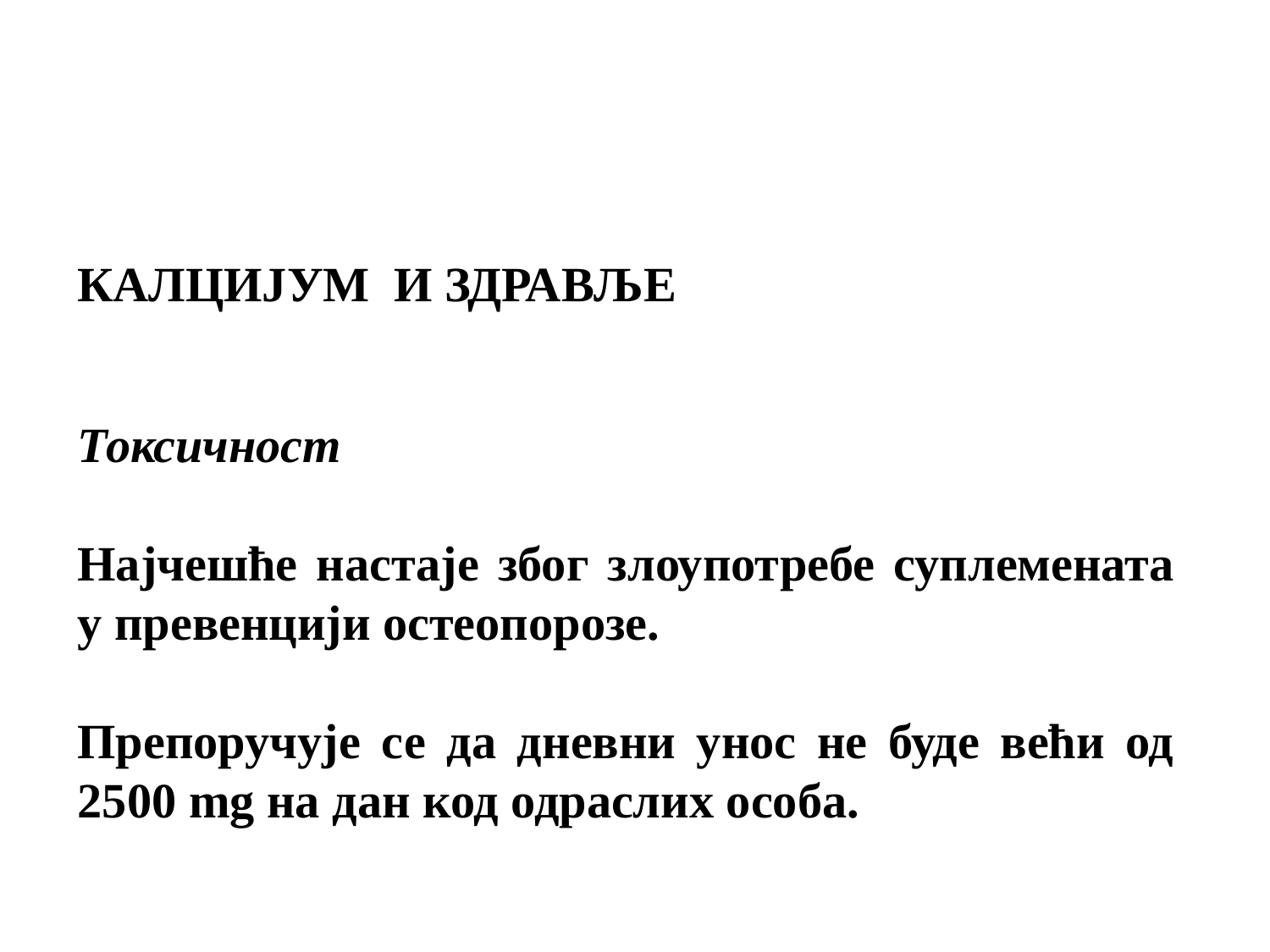

КАЛЦИЈУМ  И ЗДРАВЉЕ

Токсичност

Најчешће настаје због злоупотребе суплемената у превенцији остеопорозе.

Препоручује се да дневни унос не буде већи од 2500 mg на дан код одраслих особа.